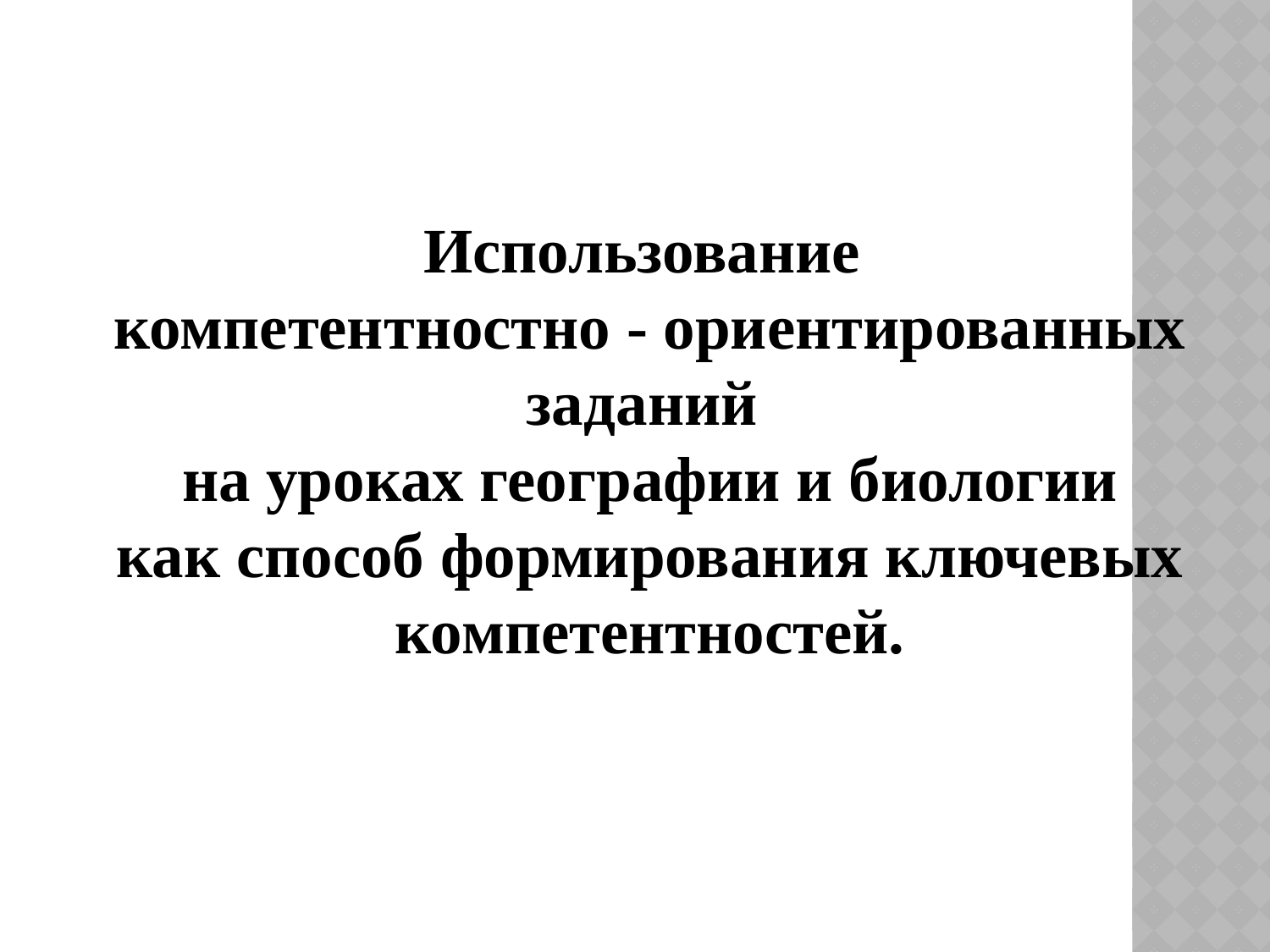

Использование
компетентностно - ориентированных заданий
на уроках географии и биологии
как способ формирования ключевых компетентностей.